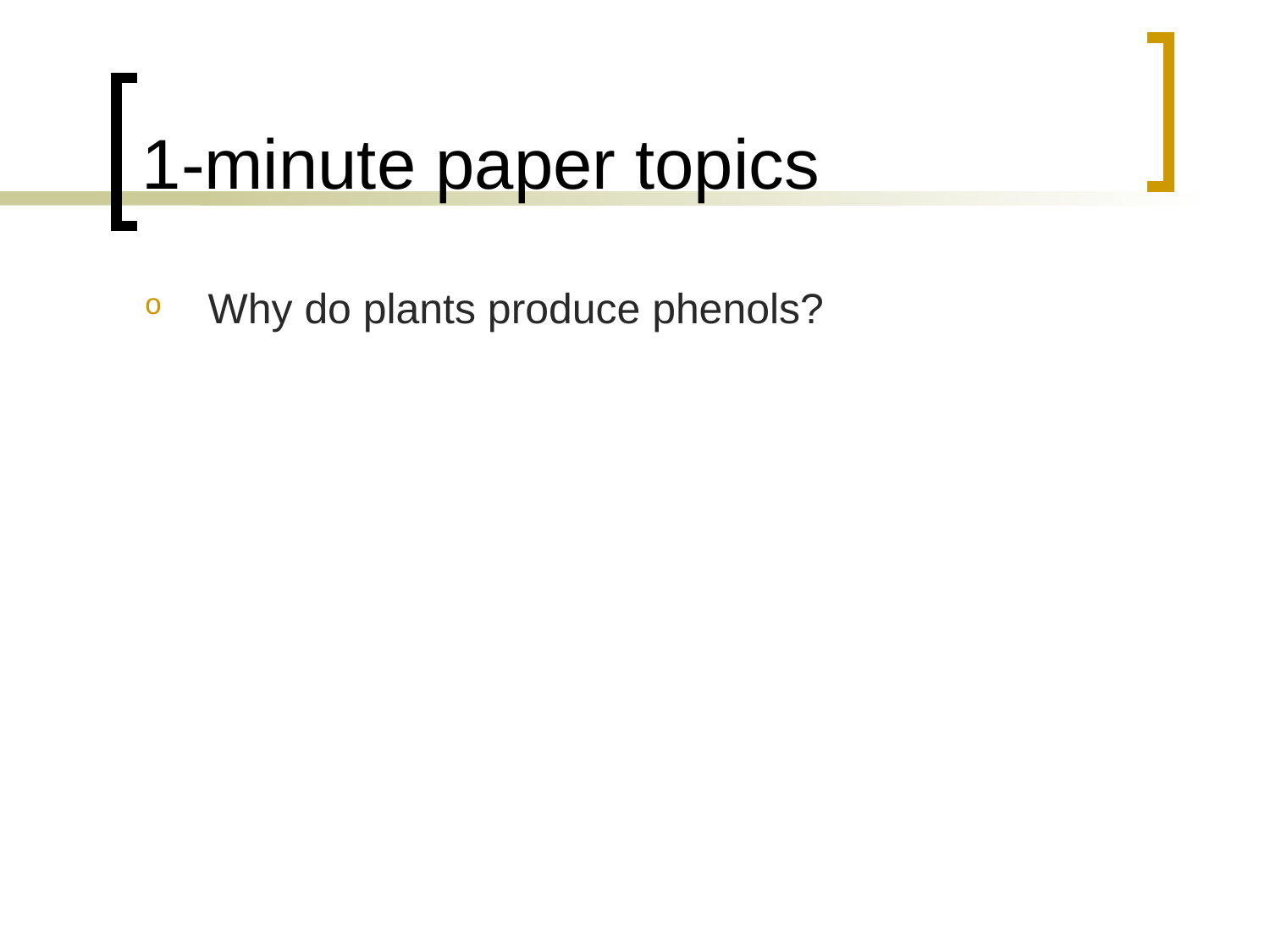

# 1-minute paper topics
Why do plants produce phenols?